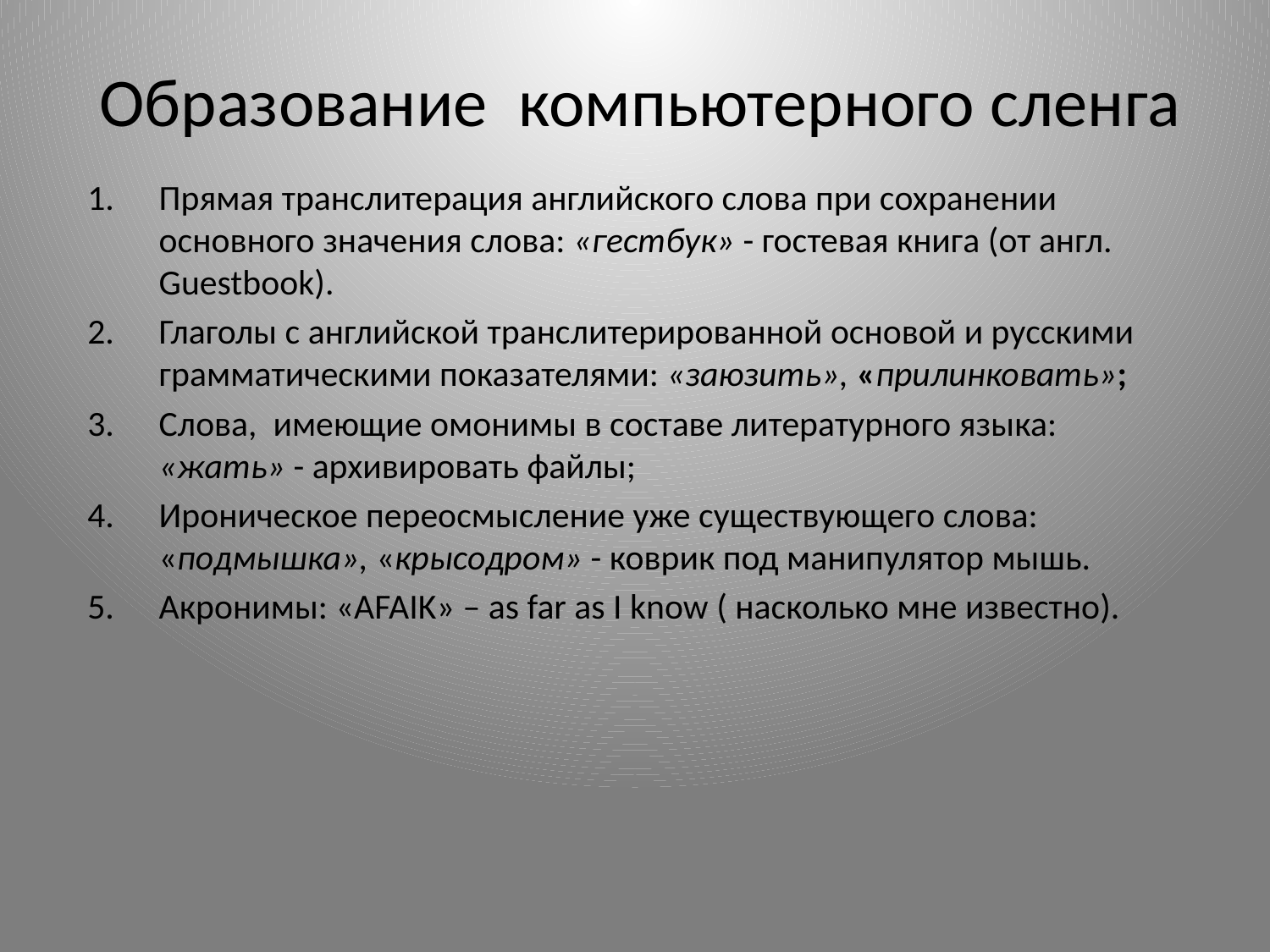

# Образование  компьютерного сленга
Прямая транслитерация английского слова при сохранении основного значения слова: «гестбук» - гостевая книга (от англ. Guestbook).
Глаголы с английской транслитерированной основой и русскими грамматическими показателями: «заюзить», «прилинковать»;
Слова,  имеющие омонимы в составе литературного языка: «жать» - архивировать файлы;
Ироническое переосмысление уже существующего слова: «подмышка», «крысодром» - коврик под манипулятор мышь.
Акронимы: «AFAIK» – as far as I know ( насколько мне известно).